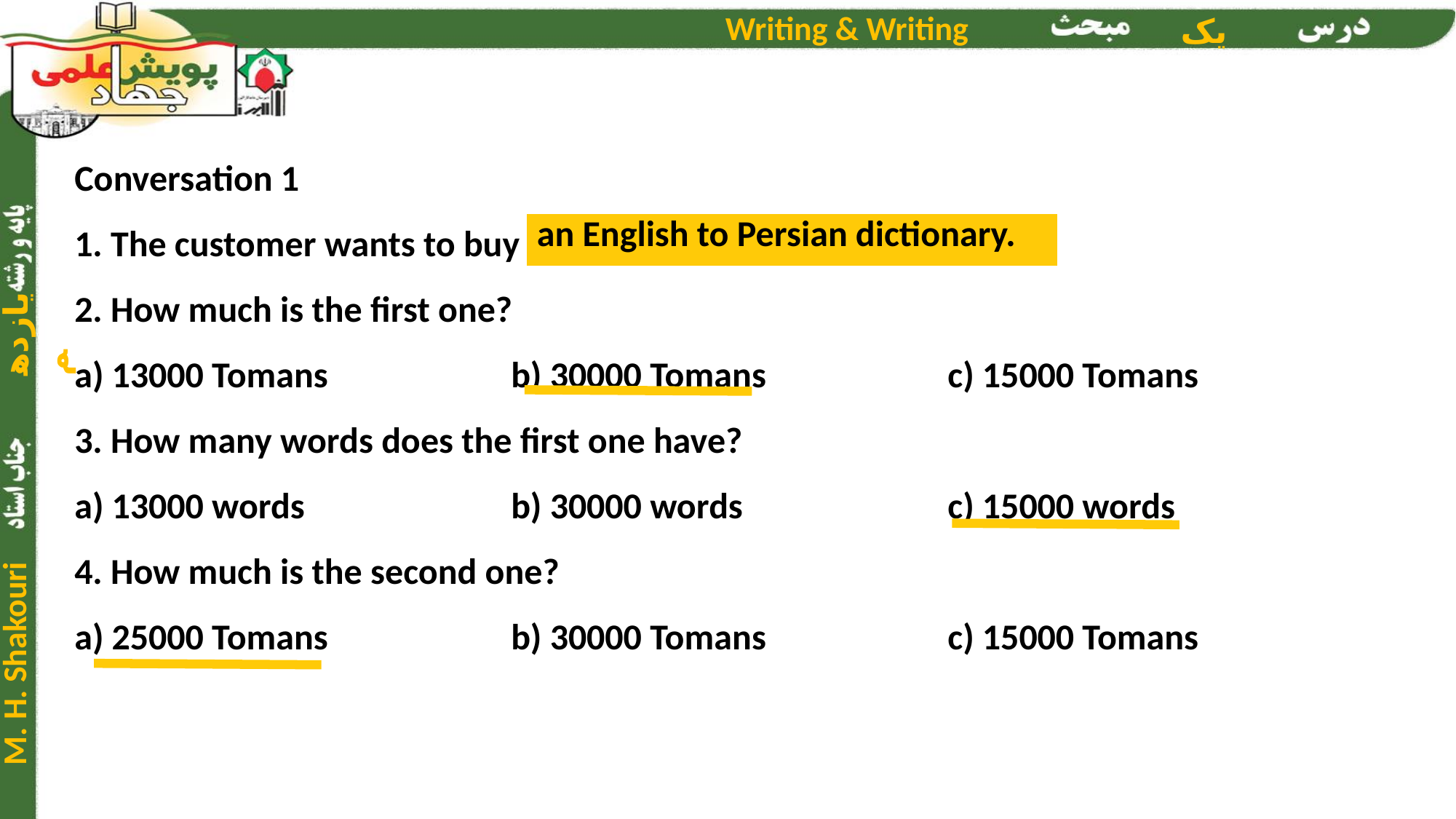

Conversation 1
1. The customer wants to buy -----------.
2. How much is the first one?
a) 13000 Tomans		b) 30000 Tomans		c) 15000 Tomans
3. How many words does the first one have?
a) 13000 words 		b) 30000 words 		c) 15000 words
4. How much is the second one?
a) 25000 Tomans		b) 30000 Tomans		c) 15000 Tomans
| an English to Persian dictionary. |
| --- |